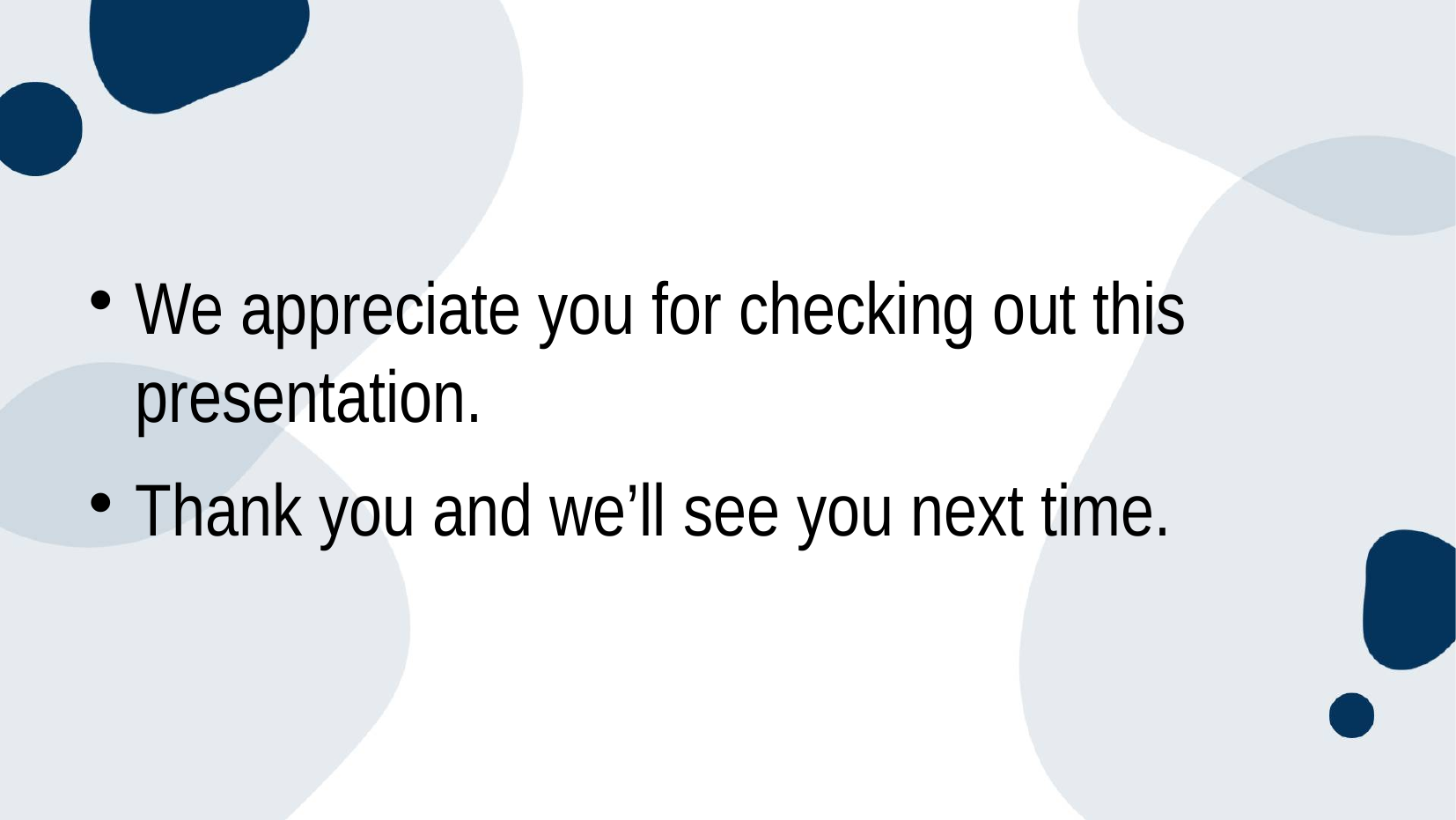

#
We appreciate you for checking out this presentation.
Thank you and we’ll see you next time.